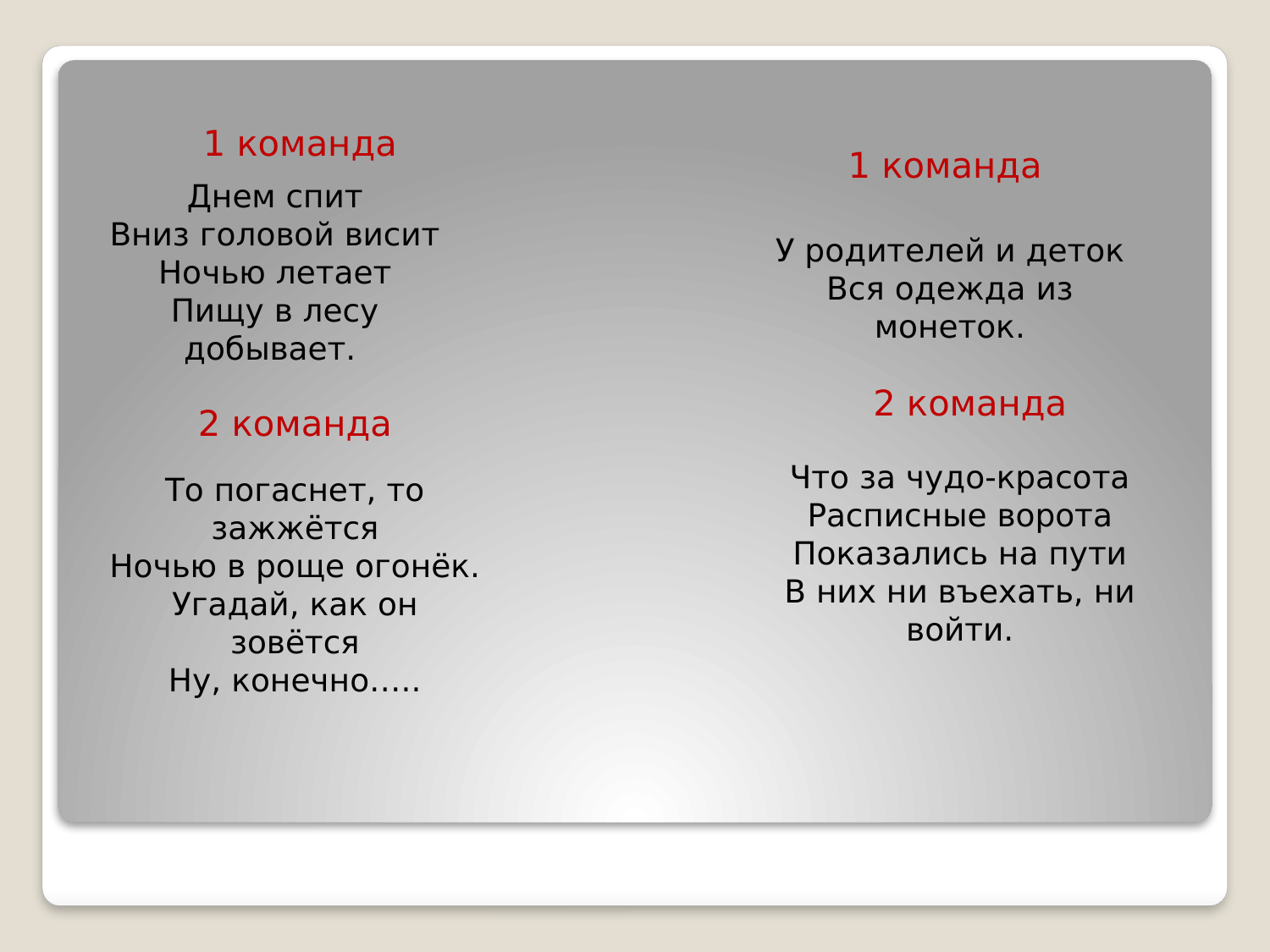

1 команда

1 команда
Днем спит
Вниз головой висит
Ночью летает
Пищу в лесу добывает.
У родителей и деток
Вся одежда из монеток.
2 команда
2 команда
Что за чудо-красота
Расписные ворота
Показались на пути
В них ни въехать, ни войти.
То погаснет, то зажжётся
Ночью в роще огонёк.
Угадай, как он зовётся
Ну, конечно…..
#